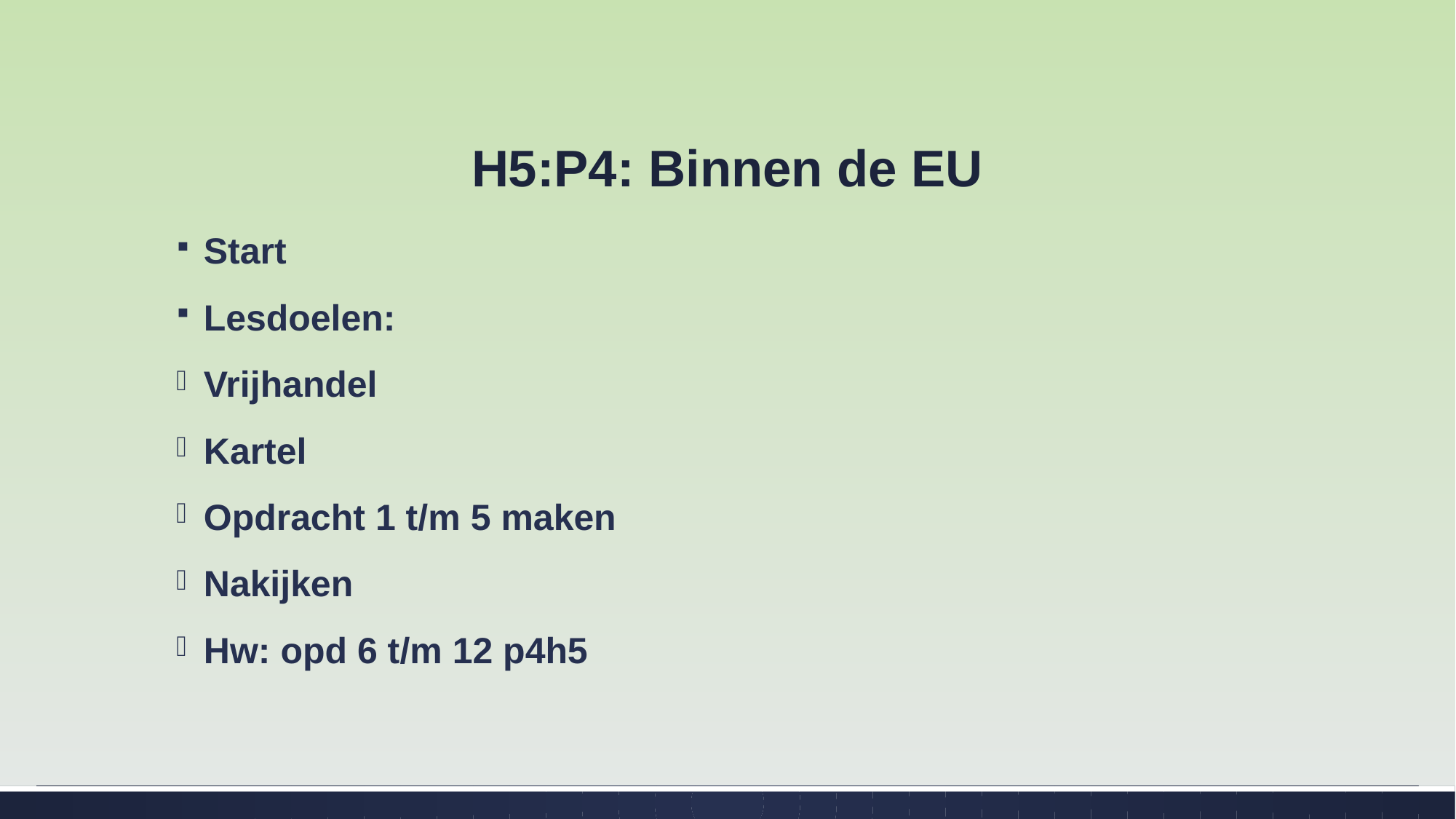

# H5:P4: Binnen de EU
Start
Lesdoelen:
Vrijhandel
Kartel
Opdracht 1 t/m 5 maken
Nakijken
Hw: opd 6 t/m 12 p4h5